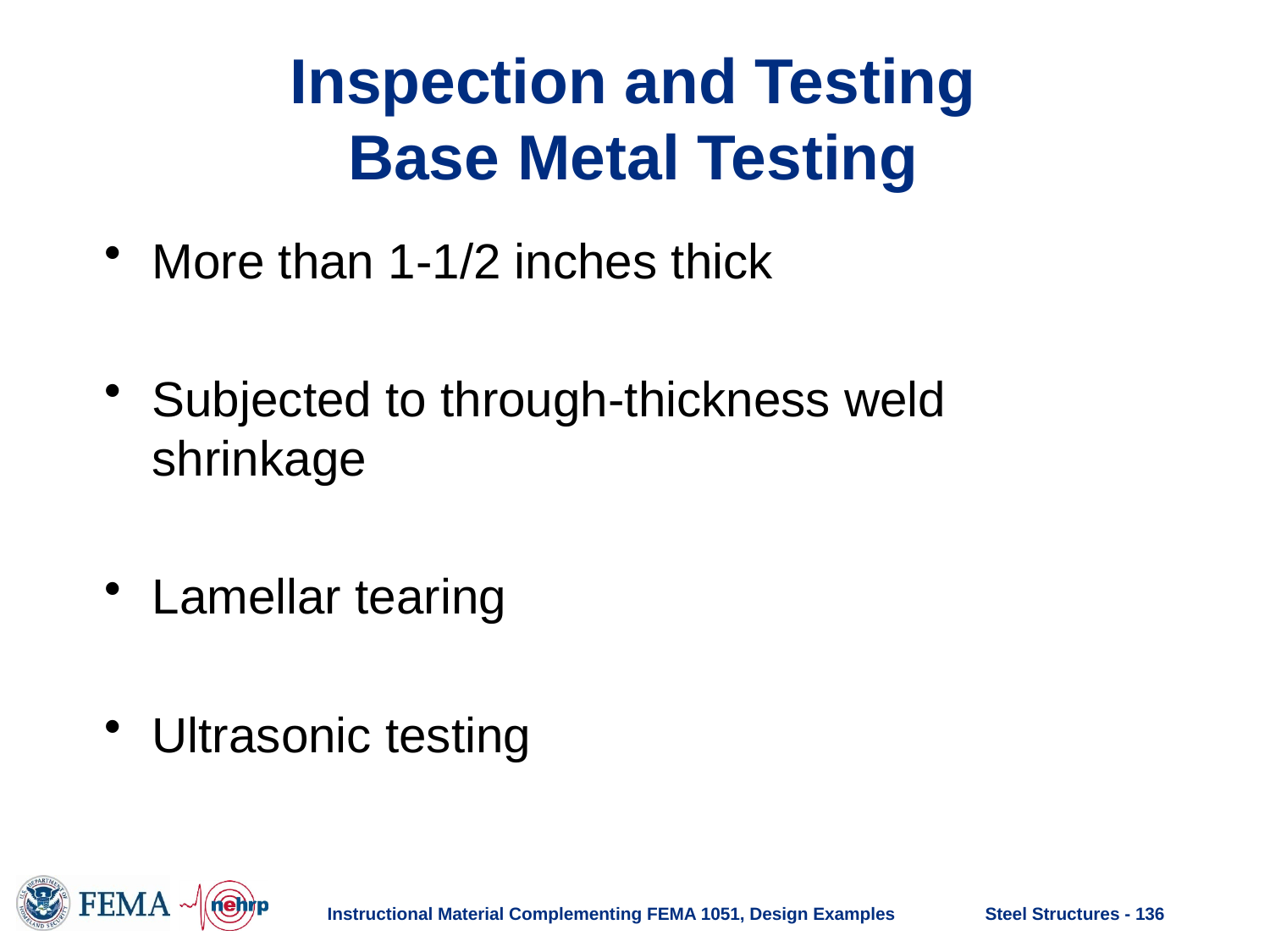

# Inspection and Testing Base Metal Testing
More than 1-1/2 inches thick

Subjected to through-thickness weld shrinkage

Lamellar tearing

Ultrasonic testing
Instructional Material Complementing FEMA 1051, Design Examples
Steel Structures - 136